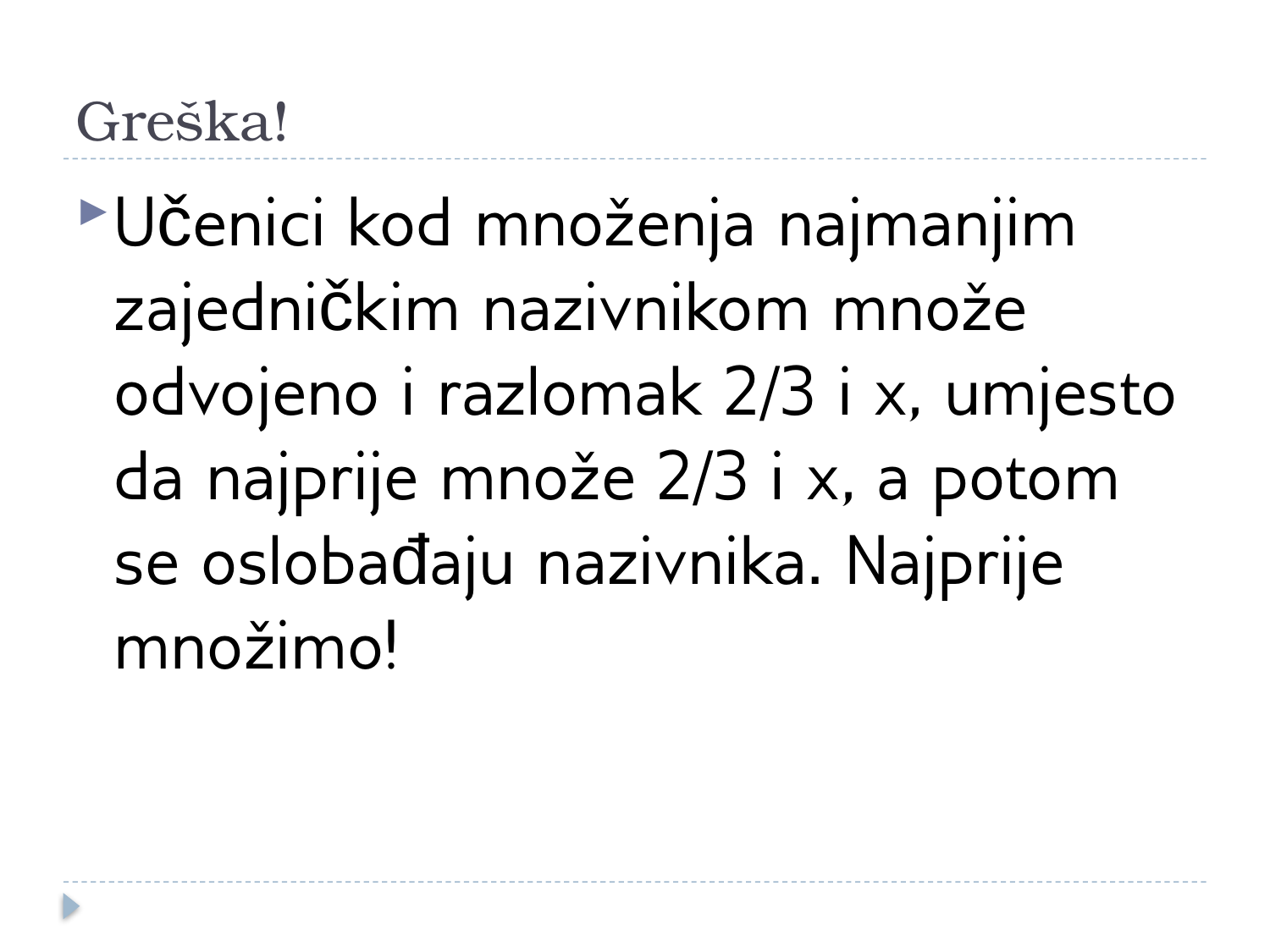

# Greška!
Učenici kod množenja najmanjim zajedničkim nazivnikom množe odvojeno i razlomak 2/3 i x, umjesto da najprije množe 2/3 i x, a potom se oslobađaju nazivnika. Najprije množimo!